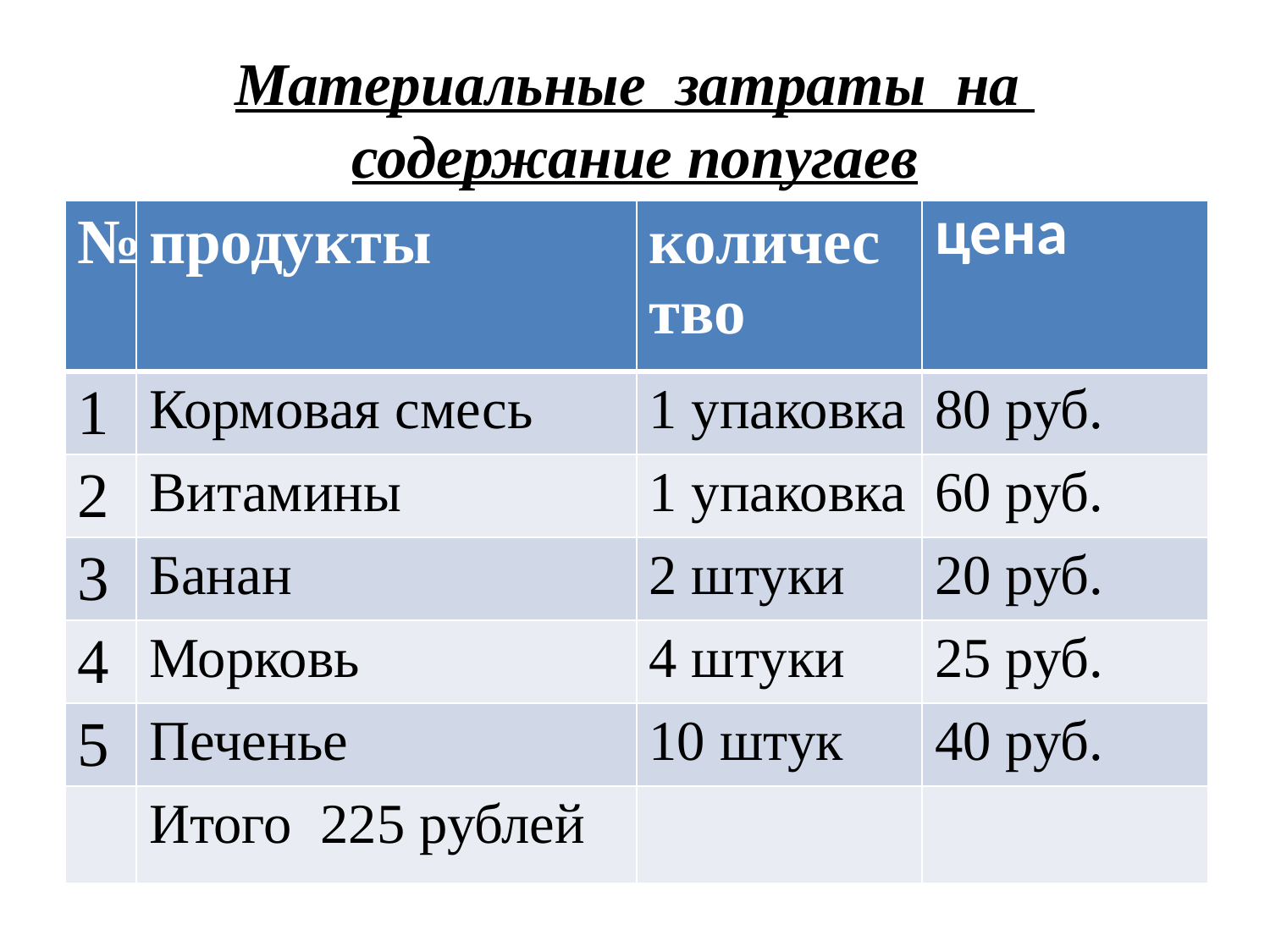

# Материальные  затраты  на  содержание попугаев
| № | продукты | количество | цена |
| --- | --- | --- | --- |
| 1 | Кормовая смесь | 1 упаковка | 80 руб. |
| 2 | Витамины | 1 упаковка | 60 руб. |
| 3 | Банан | 2 штуки | 20 руб. |
| 4 | Морковь | 4 штуки | 25 руб. |
| 5 | Печенье | 10 штук | 40 руб. |
|  | Итого 225 рублей |  |  |